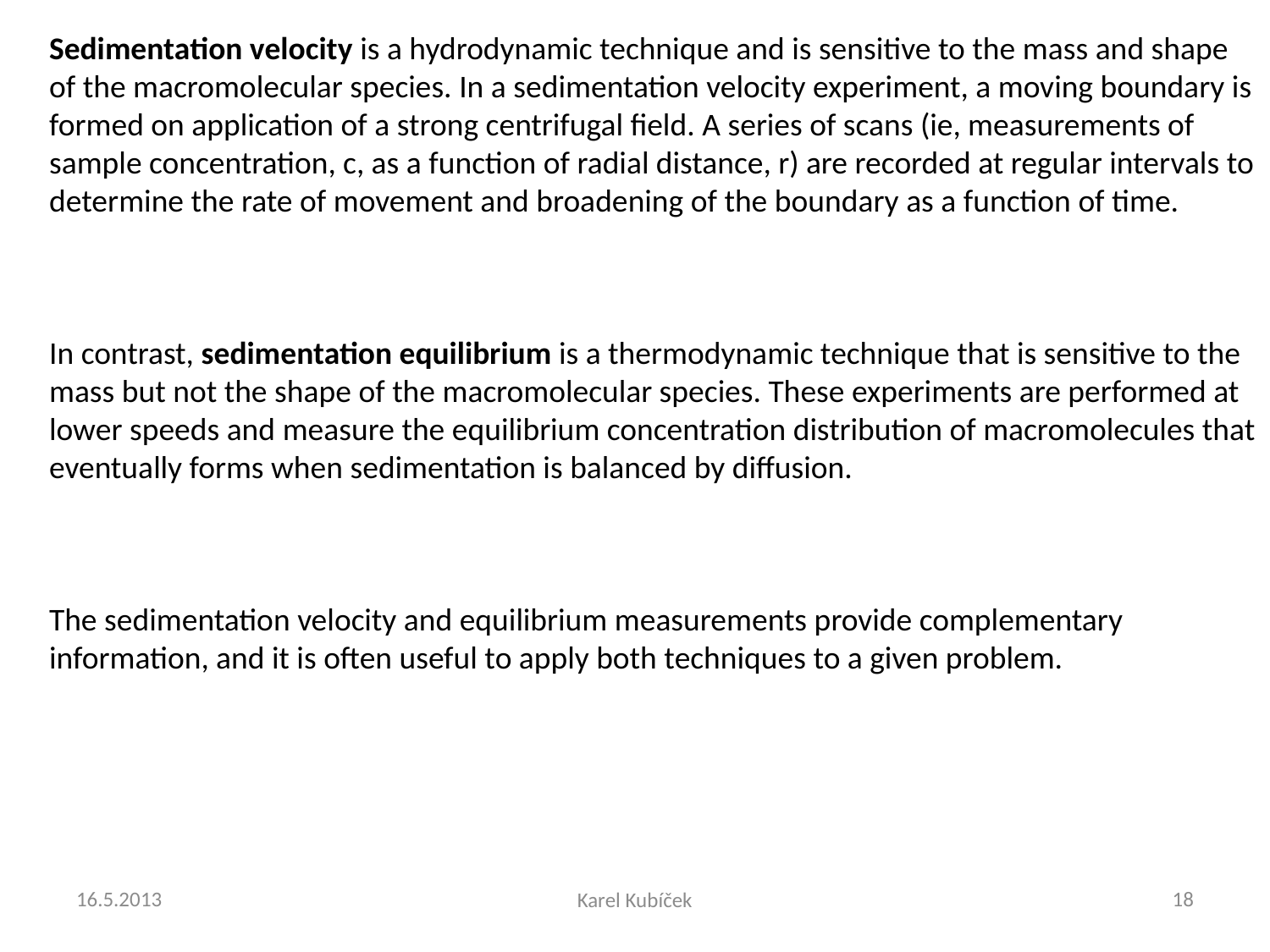

Sedimentation velocity is a hydrodynamic technique and is sensitive to the mass and shape of the macromolecular species. In a sedimentation velocity experiment, a moving boundary is formed on application of a strong centrifugal field. A series of scans (ie, measurements of sample concentration, c, as a function of radial distance, r) are recorded at regular intervals to determine the rate of movement and broadening of the boundary as a function of time.

In contrast, sedimentation equilibrium is a thermodynamic technique that is sensitive to the mass but not the shape of the macromolecular species. These experiments are performed at lower speeds and measure the equilibrium concentration distribution of macromolecules that eventually forms when sedimentation is balanced by diffusion.

The sedimentation velocity and equilibrium measurements provide complementary information, and it is often useful to apply both techniques to a given problem.
16.5.2013
18
Karel Kubíček